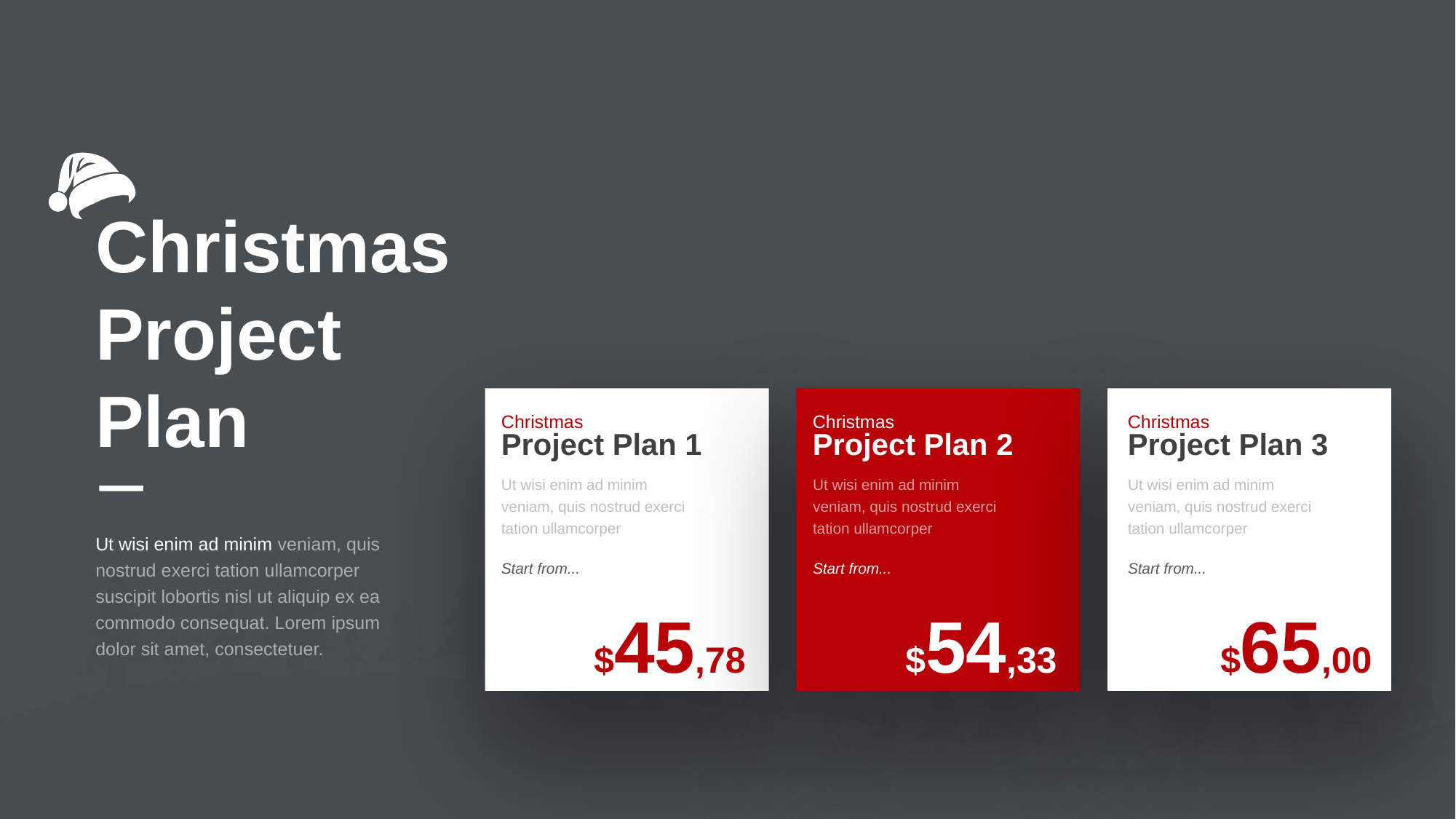

Christmas Project
Plan

Christmas
Project Plan 1
Christmas
Project Plan 2
Christmas
Project Plan 3
Ut wisi enim ad minim veniam, quis nostrud exerci tation ullamcorper
Ut wisi enim ad minim veniam, quis nostrud exerci tation ullamcorper
Ut wisi enim ad minim veniam, quis nostrud exerci tation ullamcorper

Ut wisi enim ad minim veniam, quis nostrud exerci tation ullamcorper suscipit lobortis nisl ut aliquip ex ea commodo consequat. Lorem ipsum dolor sit amet, consectetuer.
Start from...
Start from...
Start from...
$45,78
$54,33
$65,00